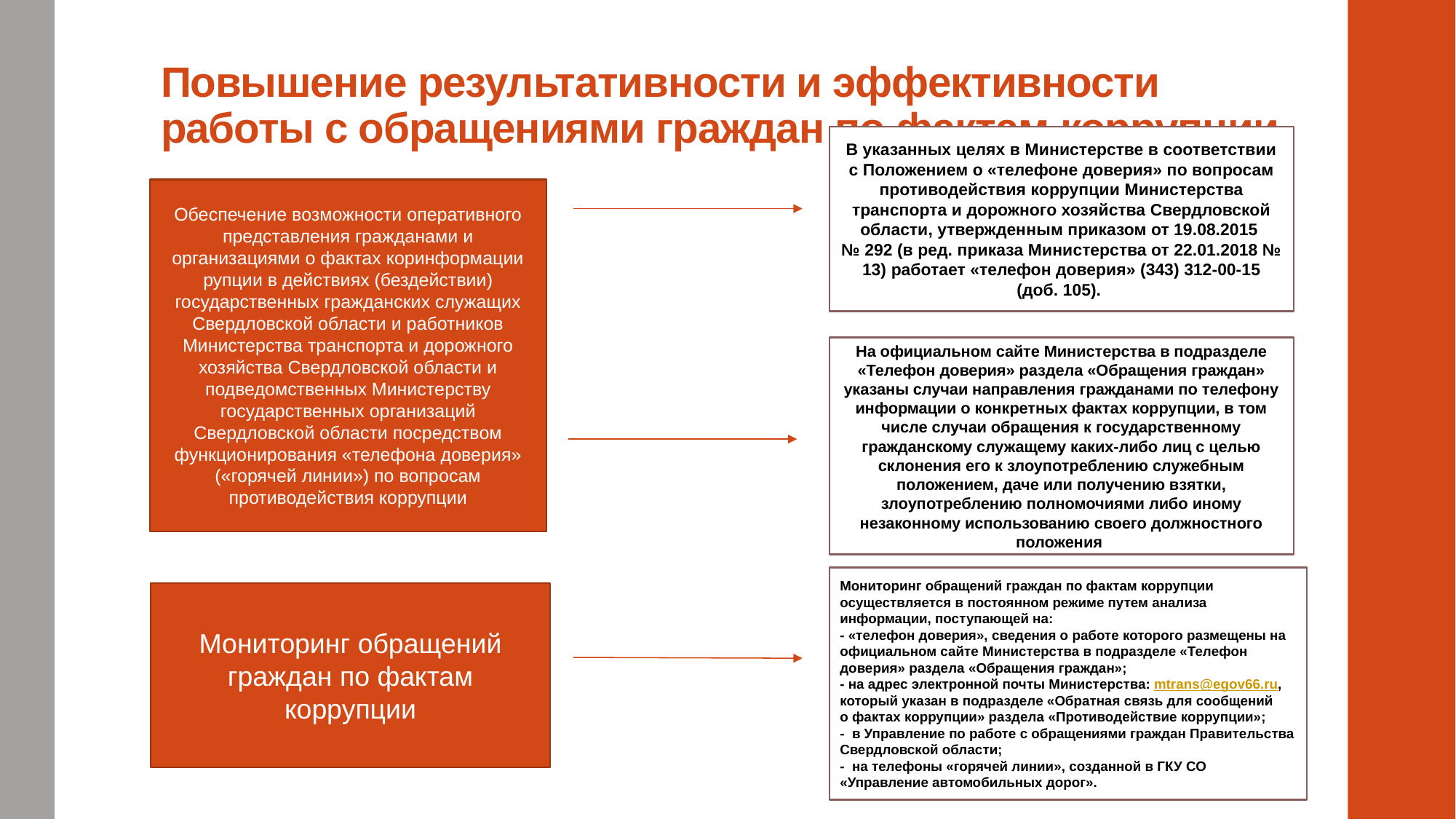

# Повышение результативности и эффективности работы с обращениями граждан по фактам коррупции
В указанных целях в Министерстве в соответствии с Положением о «телефоне доверия» по вопросам противодействия коррупции Министерства транспорта и дорожного хозяйства Свердловской области, утвержденным приказом от 19.08.2015
№ 292 (в ред. приказа Министерства от 22.01.2018 № 13) работает «телефон доверия» (343) 312-00-15 (доб. 105).
Обеспечение возможности оперативного представления гражданами и организациями о фактах коринформации рупции в действиях (бездействии) государственных гражданских служащих Свердловской области и работников Министерства транспорта и дорожного хозяйства Свердловской области и подведомственных Министерству государственных организаций Свердловской области посредством функционирования «телефона доверия» («горячей линии») по вопросам противодействия коррупции
На официальном сайте Министерства в подразделе «Телефон доверия» раздела «Обращения граждан» указаны случаи направления гражданами по телефону информации о конкретных фактах коррупции, в том числе случаи обращения к государственному гражданскому служащему каких-либо лиц с целью склонения его к злоупотреблению служебным положением, даче или получению взятки, злоупотреблению полномочиями либо иному незаконному использованию своего должностного положения
Мониторинг обращений граждан по фактам коррупции осуществляется в постоянном режиме путем анализа информации, поступающей на:
- «телефон доверия», сведения о работе которого размещены на официальном сайте Министерства в подразделе «Телефон доверия» раздела «Обращения граждан»;
- на адрес электронной почты Министерства: mtrans@egov66.ru, который указан в подразделе «Обратная связь для сообщений о фактах коррупции» раздела «Противодействие коррупции»;
-  в Управление по работе с обращениями граждан Правительства Свердловской области;
-  на телефоны «горячей линии», созданной в ГКУ СО «Управление автомобильных дорог».
Мониторинг обращений граждан по фактам коррупции